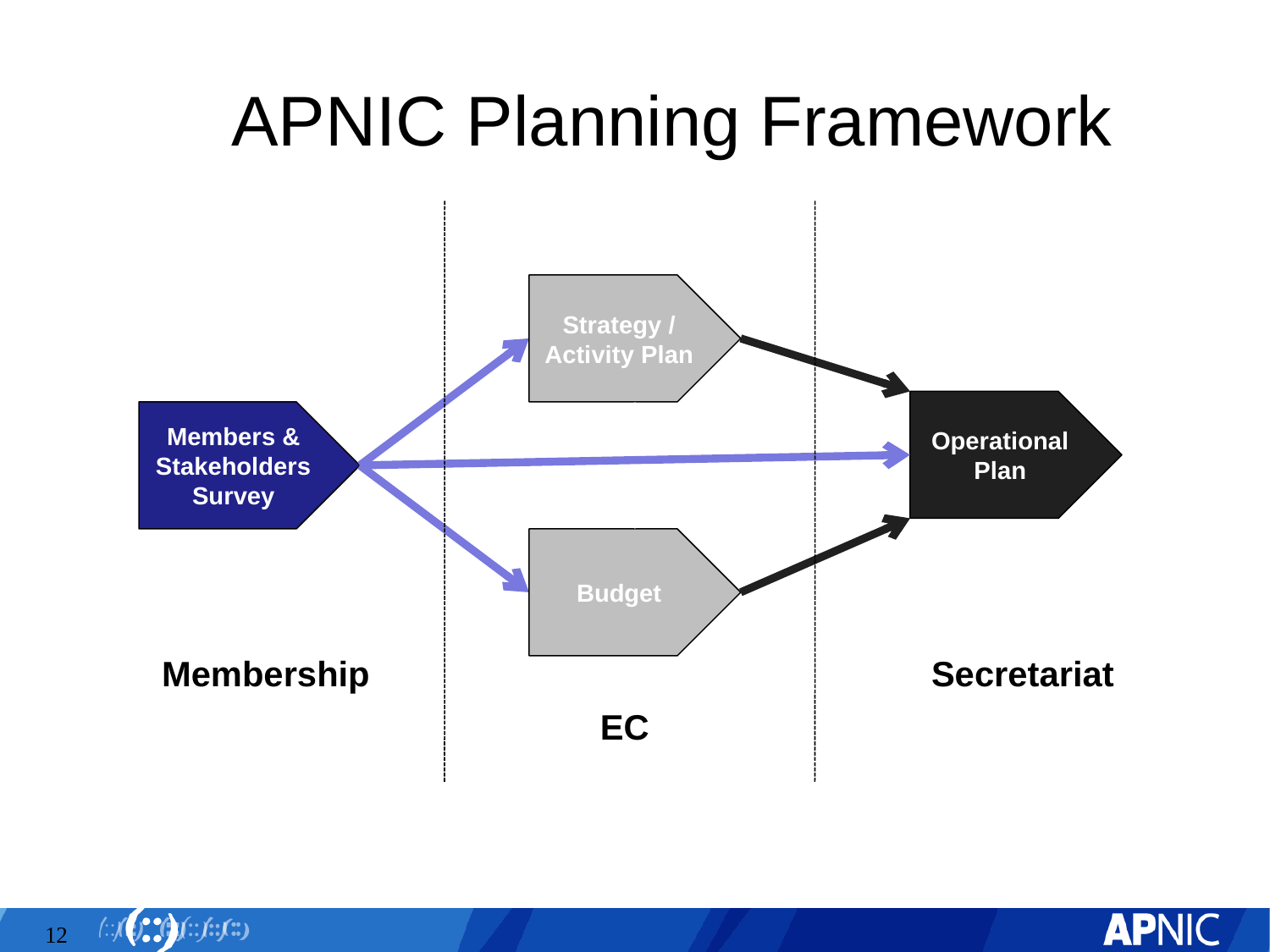

# APNIC Planning Framework
Strategy / Activity Plan
Budget
Operational Plan
Members & StakeholdersSurvey
Membership
Secretariat
EC
12